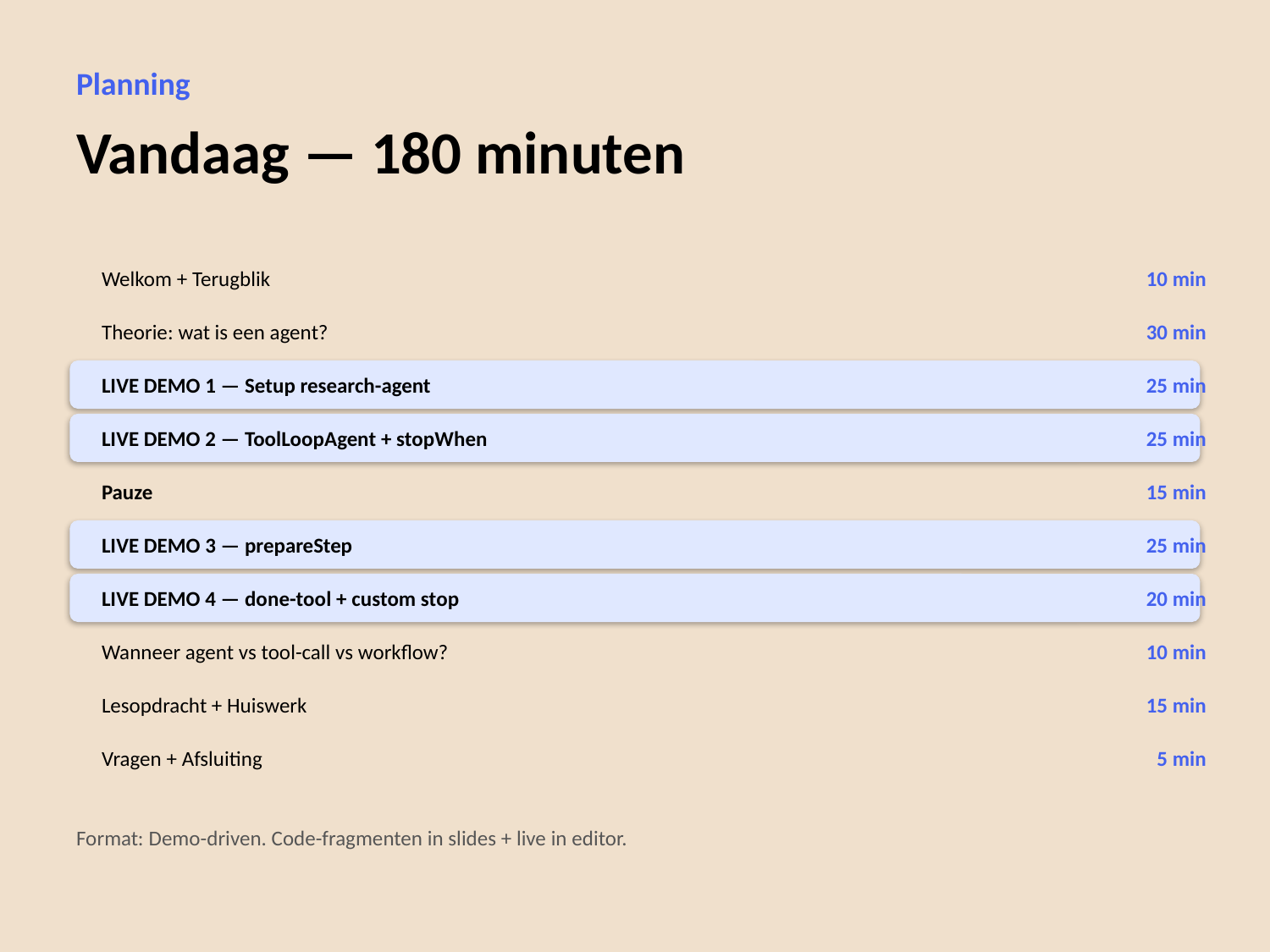

Planning
Vandaag — 180 minuten
Welkom + Terugblik
10 min
Theorie: wat is een agent?
30 min

LIVE DEMO 1 — Setup research-agent
25 min

LIVE DEMO 2 — ToolLoopAgent + stopWhen
25 min
Pauze
15 min

LIVE DEMO 3 — prepareStep
25 min

LIVE DEMO 4 — done-tool + custom stop
20 min
Wanneer agent vs tool-call vs workflow?
10 min
Lesopdracht + Huiswerk
15 min
Vragen + Afsluiting
5 min
Format: Demo-driven. Code-fragmenten in slides + live in editor.